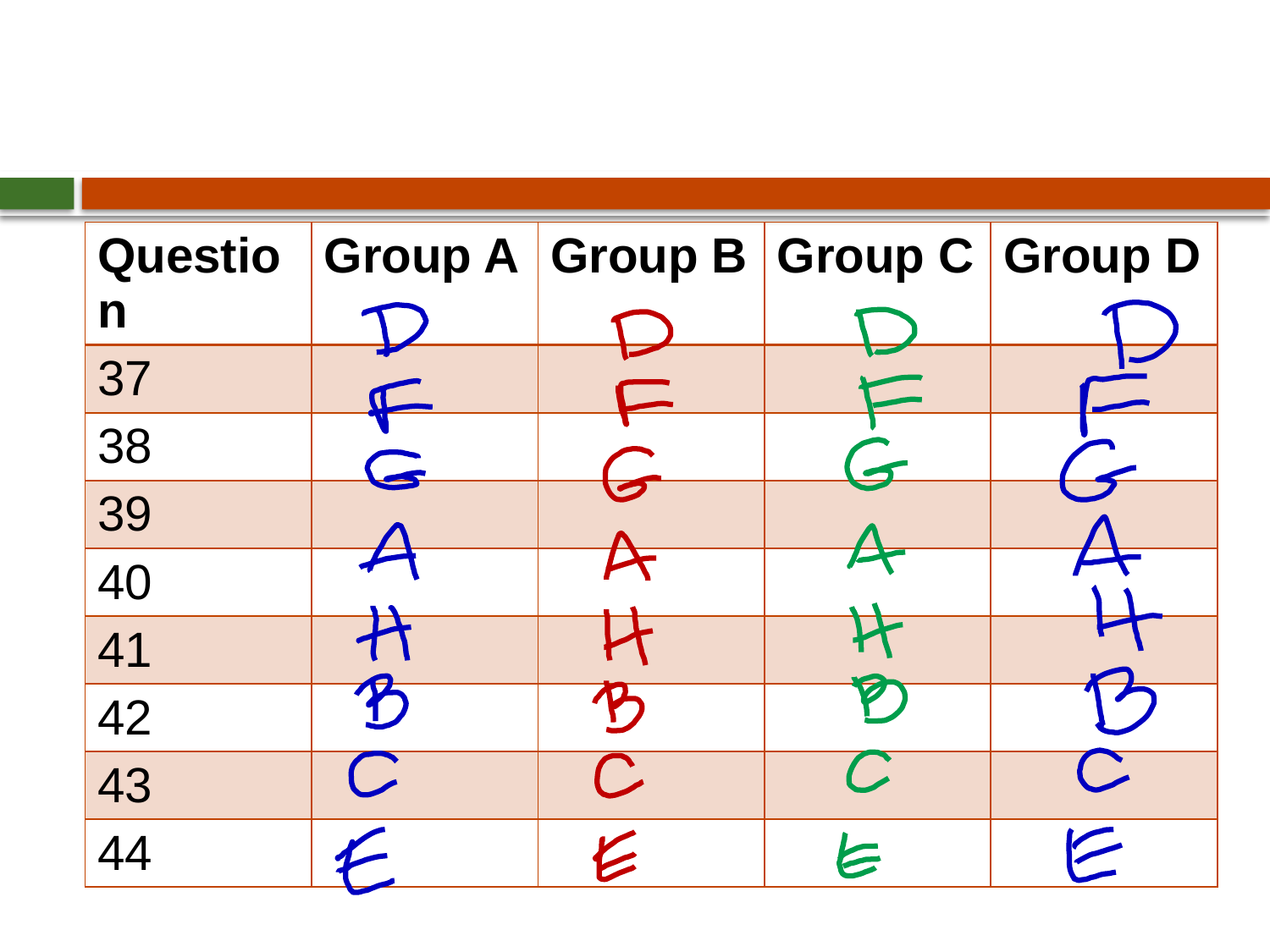

#
| Question | Group A | Group B | Group C | Group D |
| --- | --- | --- | --- | --- |
| 37 |  |  |  |  |
| 38 |  |  |  |  |
| 39 |  |  |  |  |
| 40 |  |  |  |  |
| 41 |  |  |  |  |
| 42 |  |  |  |  |
| 43 |  |  |  |  |
| 44 |  |  |  |  |